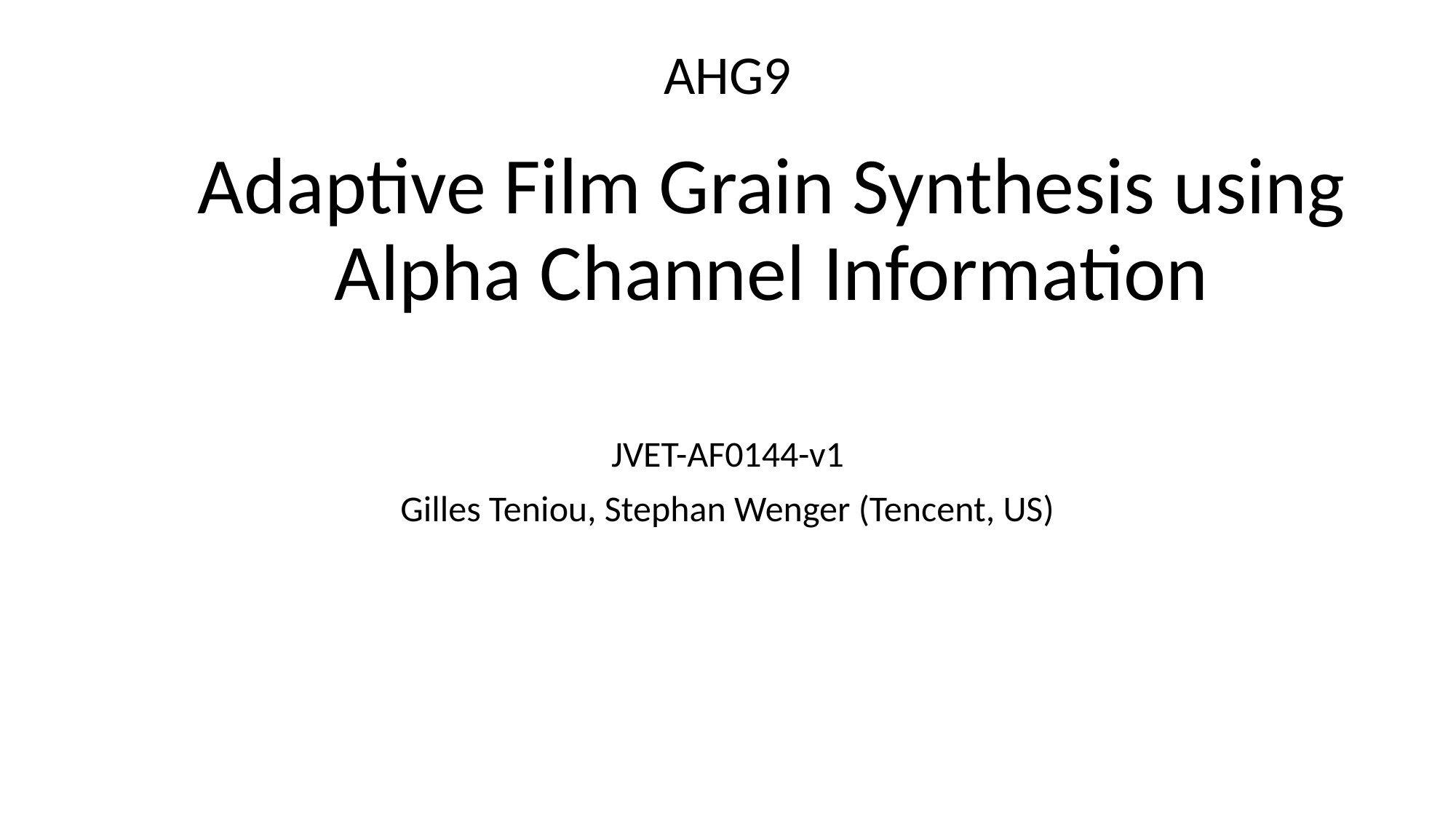

AHG9
# Adaptive Film Grain Synthesis using Alpha Channel Information
JVET-AF0144-v1
Gilles Teniou, Stephan Wenger (Tencent, US)